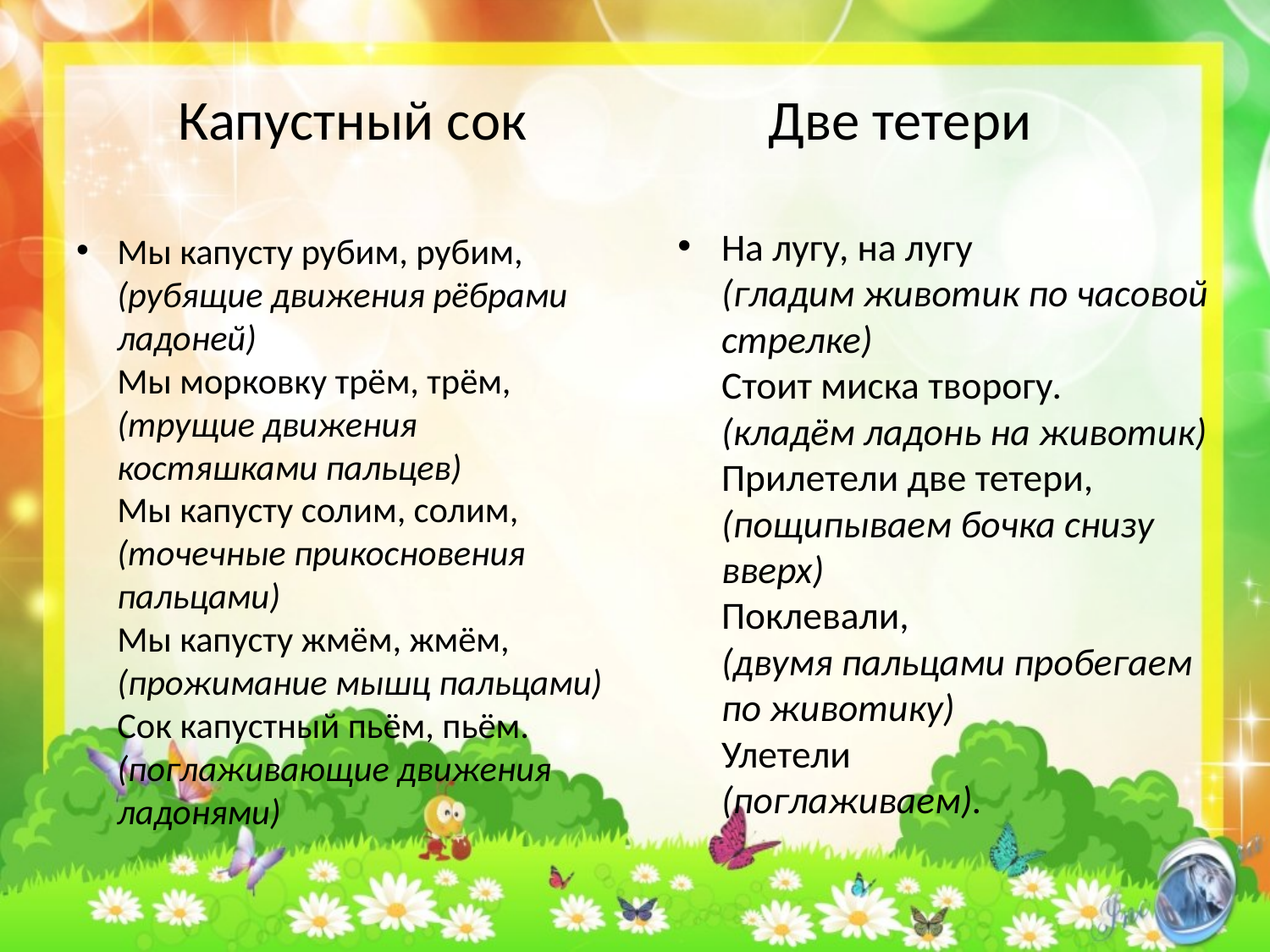

# Капустный сок                   Две тетери
На лугу, на лугу 
(гладим животик по часовой стрелке)
Стоит миска творогу. 
(кладём ладонь на животик)
Прилетели две тетери, 
(пощипываем бочка снизу вверх)
Поклевали,
(двумя пальцами пробегаем по животику)
Улетели
(поглаживаем).

Мы капусту рубим, рубим,
(рубящие движения рёбрами ладоней)
Мы морковку трём, трём,
(трущие движения костяшками пальцев)
Мы капусту солим, солим,
(точечные прикосновения пальцами)
Мы капусту жмём, жмём,
(прожимание мышц пальцами)
Сок капустный пьём, пьём.
(поглаживающие движения ладонями)